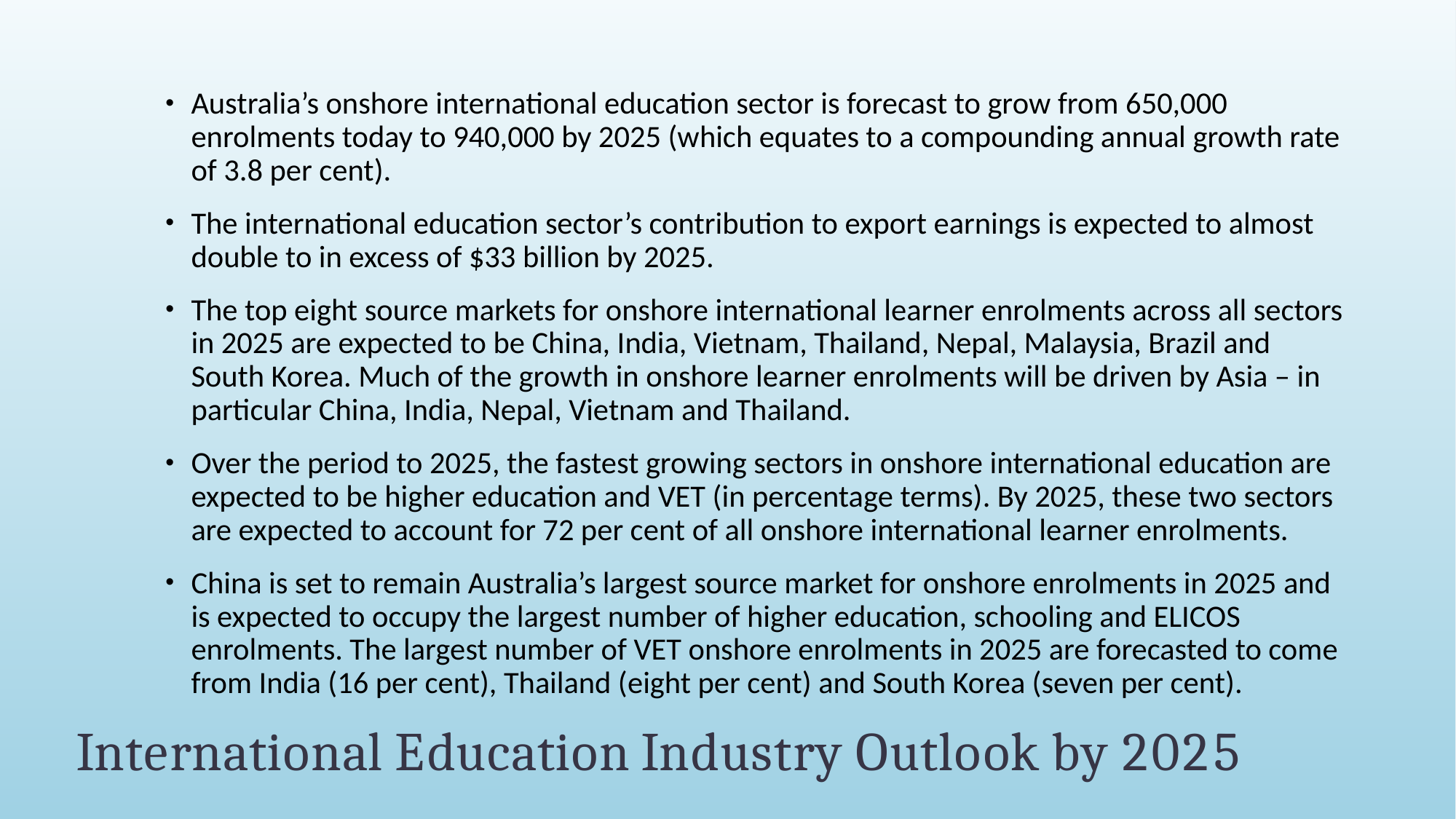

Australia’s onshore international education sector is forecast to grow from 650,000 enrolments today to 940,000 by 2025 (which equates to a compounding annual growth rate of 3.8 per cent).
The international education sector’s contribution to export earnings is expected to almost double to in excess of $33 billion by 2025.
The top eight source markets for onshore international learner enrolments across all sectors in 2025 are expected to be China, India, Vietnam, Thailand, Nepal, Malaysia, Brazil and South Korea. Much of the growth in onshore learner enrolments will be driven by Asia – in particular China, India, Nepal, Vietnam and Thailand.
Over the period to 2025, the fastest growing sectors in onshore international education are expected to be higher education and VET (in percentage terms). By 2025, these two sectors are expected to account for 72 per cent of all onshore international learner enrolments.
China is set to remain Australia’s largest source market for onshore enrolments in 2025 and is expected to occupy the largest number of higher education, schooling and ELICOS enrolments. The largest number of VET onshore enrolments in 2025 are forecasted to come from India (16 per cent), Thailand (eight per cent) and South Korea (seven per cent).
# International Education Industry Outlook by 2025